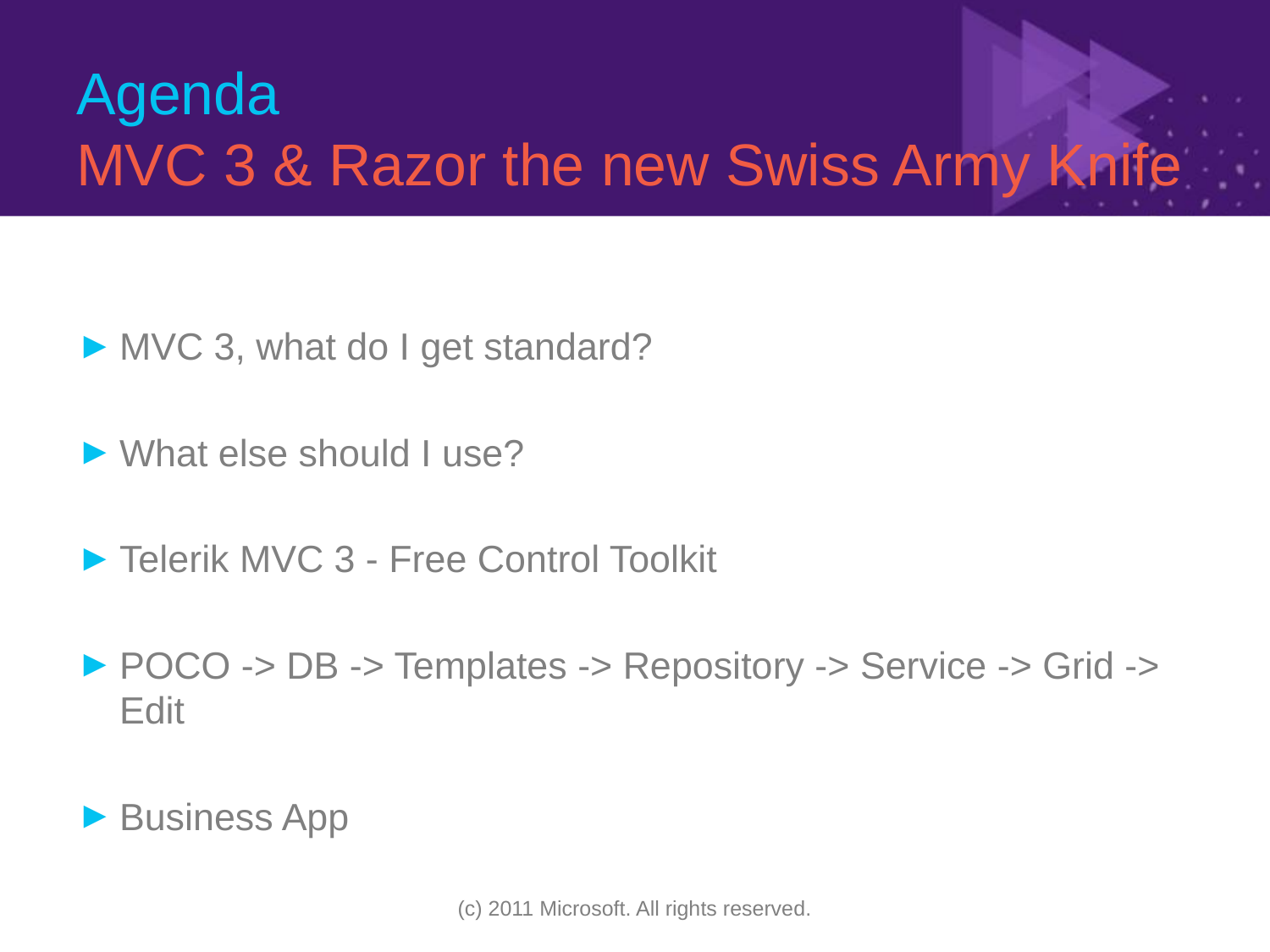

# Agenda MVC 3 & Razor the new Swiss Army Knife
MVC 3, what do I get standard?

What else should I use?

Telerik MVC 3 - Free Control Toolkit

POCO -> DB -> Templates -> Repository -> Service -> Grid -> Edit

Business App
(c) 2011 Microsoft. All rights reserved.